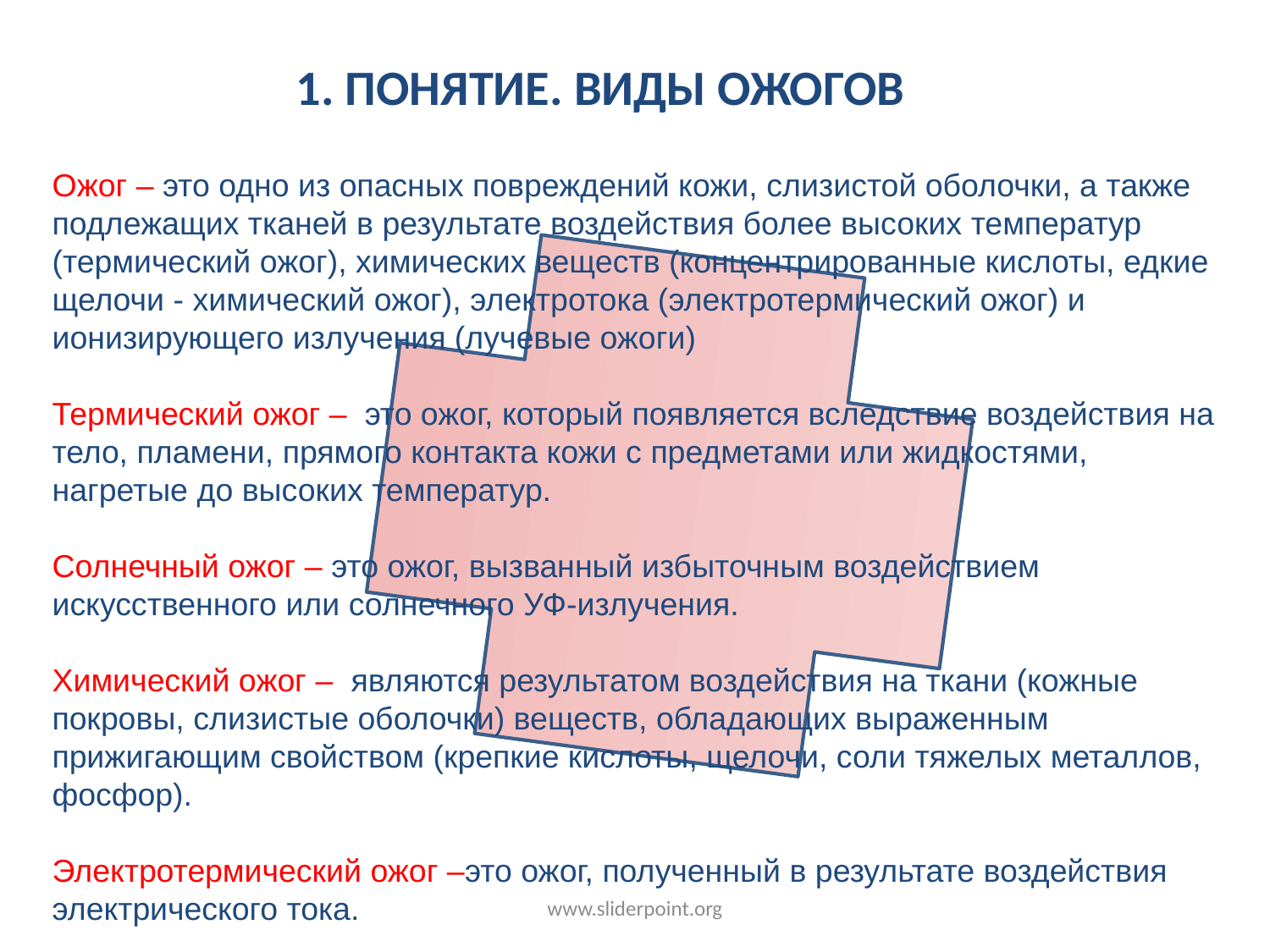

1. ПОНЯТИЕ. ВИДЫ ОЖОГОВ
Ожог – это одно из опасных повреждений кожи, слизистой оболочки, а также подлежащих тканей в результате воздействия более высоких температур (термический ожог), химических веществ (концентрированные кислоты, едкие щелочи - химический ожог), электротока (электротермический ожог) и ионизирующего излучения (лучевые ожоги)

Термический ожог –  это ожог, который появляется вследствие воздействия на тело, пламени, прямого контакта кожи с предметами или жидкостями, нагретые до высоких температур.

Солнечный ожог – это ожог, вызванный избыточным воздействием искусственного или солнечного УФ-излучения.

Химический ожог –  являются результатом воздействия на ткани (кожные покровы, слизистые оболочки) веществ, обладающих выраженным прижигающим свойством (крепкие кислоты, щелочи, соли тяжелых металлов, фосфор).

Электротермический ожог –это ожог, полученный в результате воздействия электрического тока.

www.sliderpoint.org